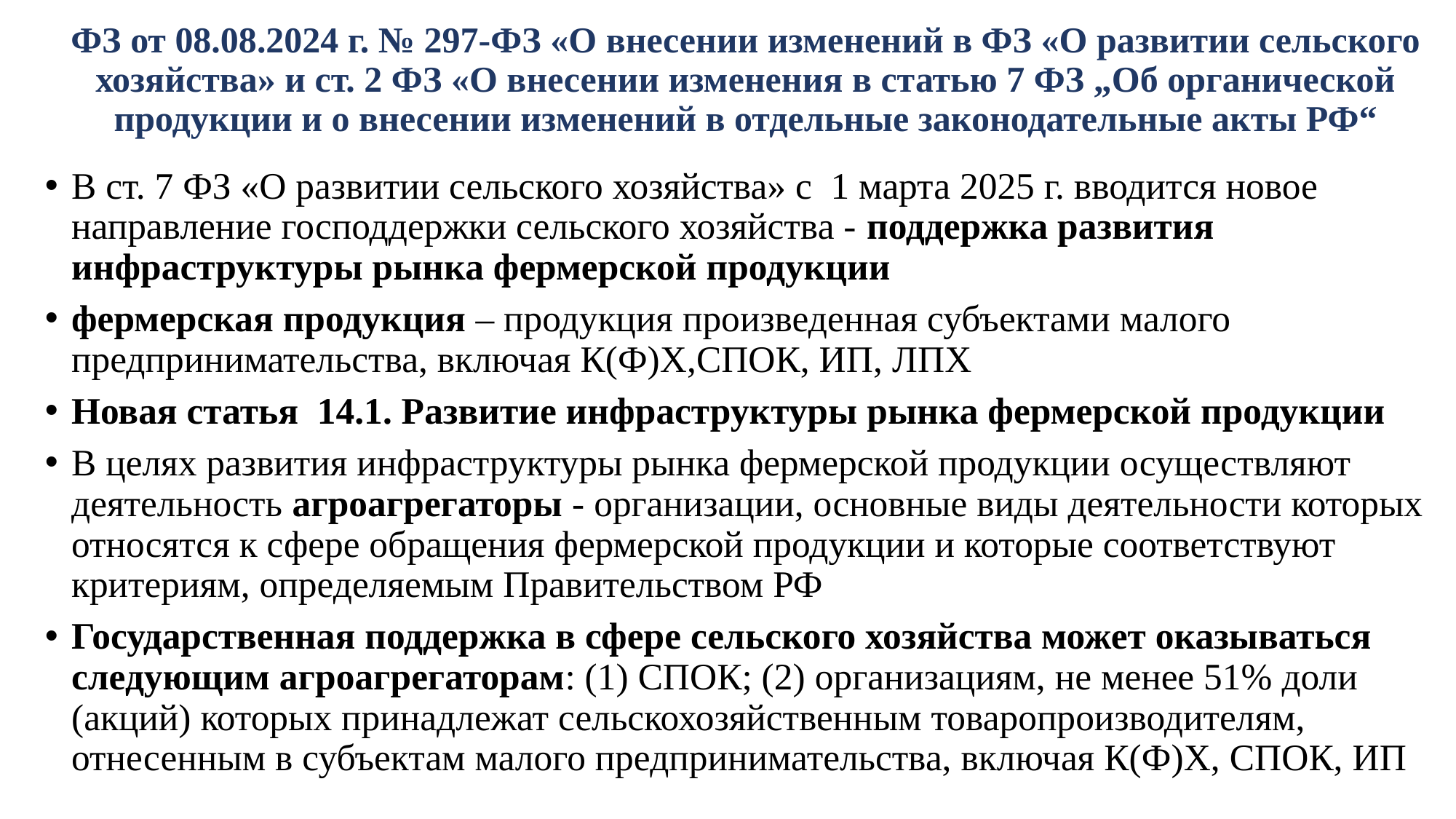

# ФЗ от 08.08.2024 г. № 297-ФЗ «О внесении изменений в ФЗ «О развитии сельского хозяйства» и ст. 2 ФЗ «О внесении изменения в статью 7 ФЗ „Об органической продукции и о внесении изменений в отдельные законодательные акты РФ“
В ст. 7 ФЗ «О развитии сельского хозяйства» с  1 марта 2025 г. вводится новое направление господдержки сельского хозяйства - поддержка развития инфраструктуры рынка фермерской продукции
фермерская продукция – продукция произведенная субъектами малого предпринимательства, включая К(Ф)Х,СПОК, ИП, ЛПХ
Новая статья  14.1. Развитие инфраструктуры рынка фермерской продукции
В целях развития инфраструктуры рынка фермерской продукции осуществляют деятельность агроагрегаторы - организации, основные виды деятельности которых относятся к сфере обращения фермерской продукции и которые соответствуют критериям, определяемым Правительством РФ
Государственная поддержка в сфере сельского хозяйства может оказываться следующим агроагрегаторам: (1) СПОК; (2) организациям, не менее 51% доли (акций) которых принадлежат сельскохозяйственным товаропроизводителям, отнесенным в субъектам малого предпринимательства, включая К(Ф)Х, СПОК, ИП